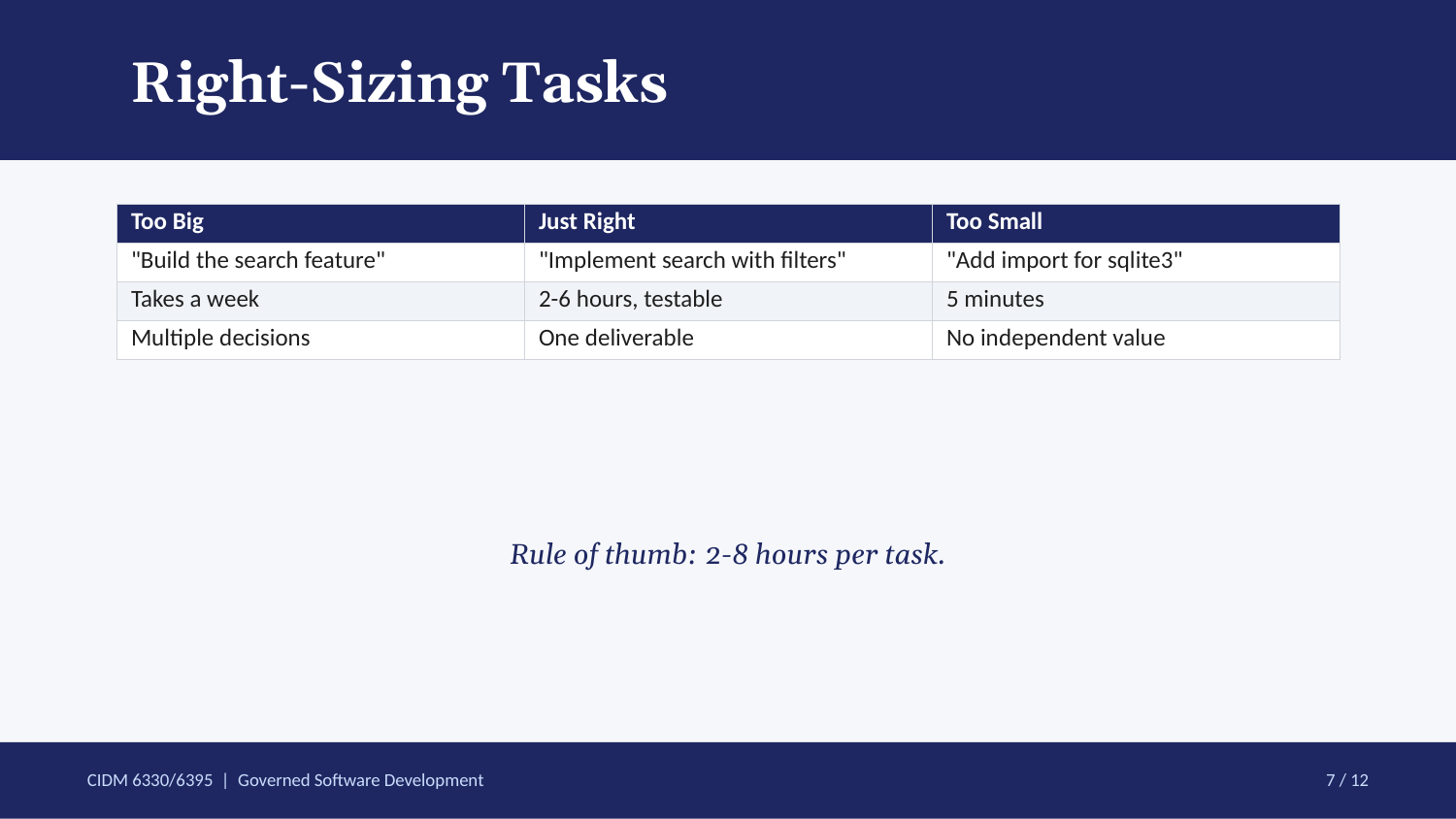

Right-Sizing Tasks
| Too Big | Just Right | Too Small |
| --- | --- | --- |
| "Build the search feature" | "Implement search with filters" | "Add import for sqlite3" |
| Takes a week | 2-6 hours, testable | 5 minutes |
| Multiple decisions | One deliverable | No independent value |
Rule of thumb: 2-8 hours per task.

CIDM 6330/6395  |  Governed Software Development
7 / 12